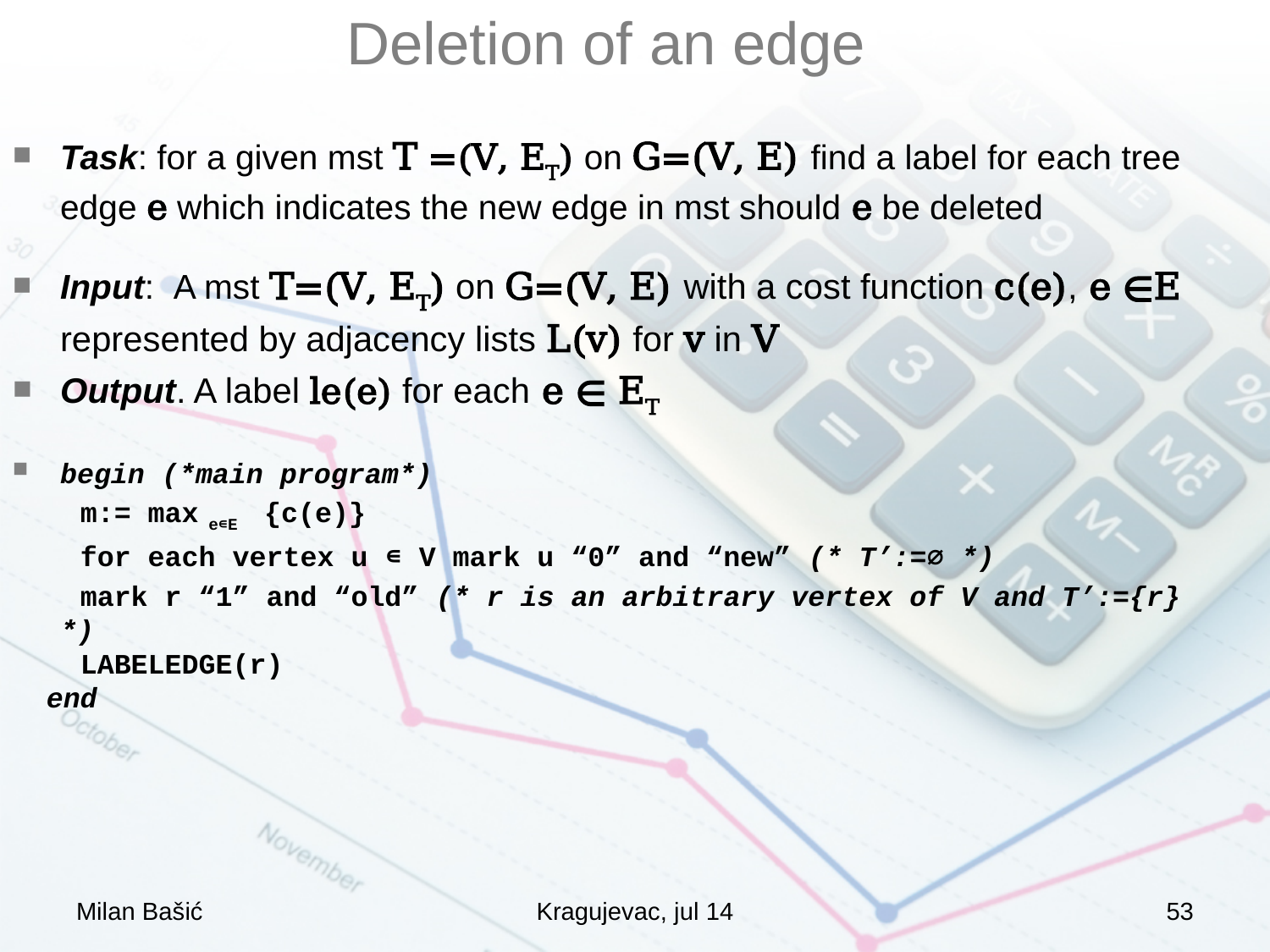

# Deletion of an edge
Task: for a given mst T =(V, ET) on G=(V, E) find a label for each tree edge e which indicates the new edge in mst should e be deleted

begin (*main program*)
    m:= max e∊E  {c(e)}
    for each vertex u ∊ V mark u “0” and “new” (* T’:=⌀ *)
    mark r “1” and “old” (* r is an arbitrary vertex of V and T’:={r} *)
    LABELEDGE(r)
  end

Input:  A mst T=(V, ET) on G=(V, E) with a cost function c(e), e ∊E represented by adjacency lists L(v) for v in V
Output. A label le(e) for each e ∊ ET

Milan Bašić
Kragujevac, jul 14
53